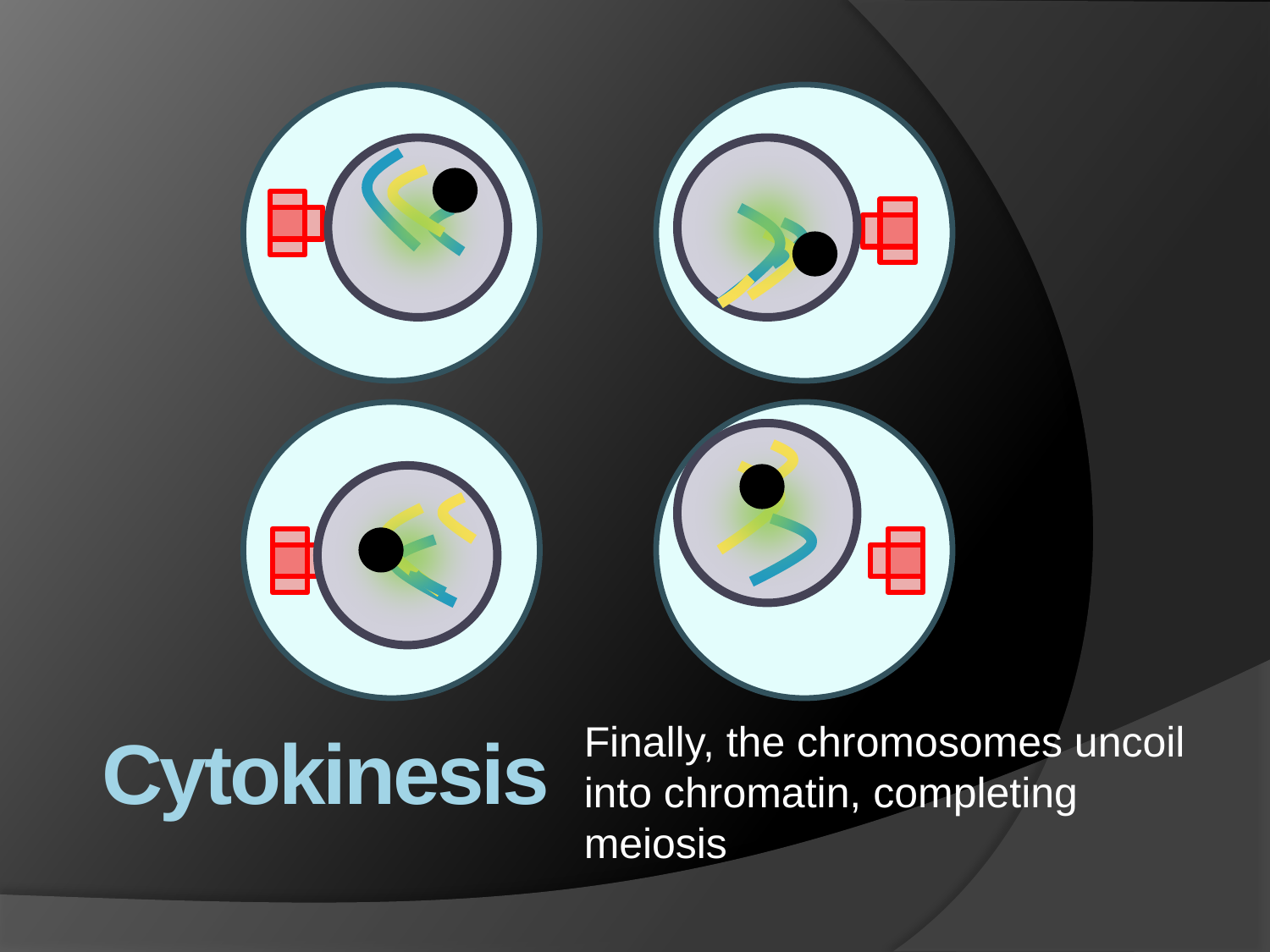

Finally, the chromosomes uncoil into chromatin, completing meiosis
Cytokinesis